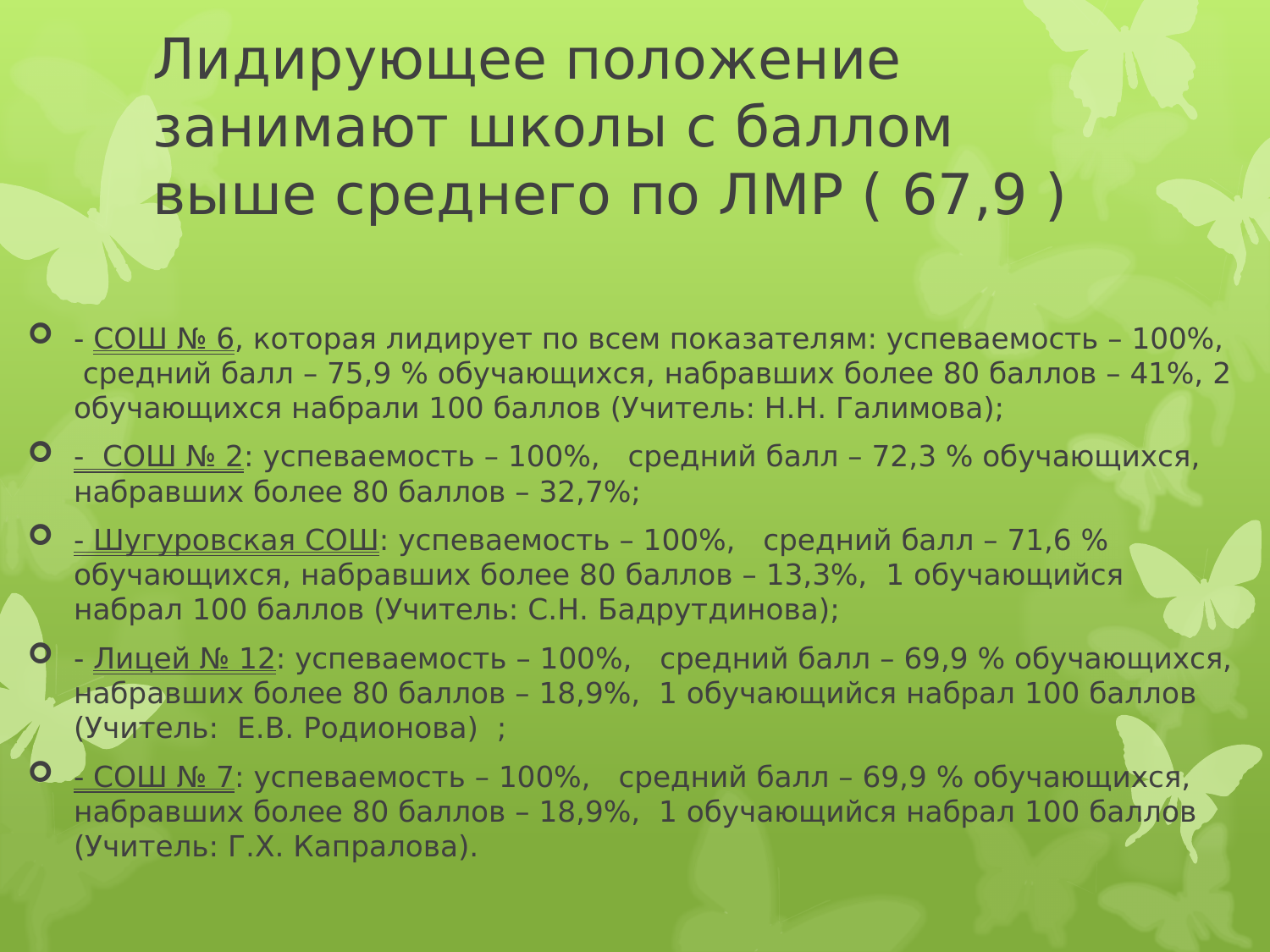

# Лидирующее положение занимают школы с баллом выше среднего по ЛМР ( 67,9 )
- СОШ № 6, которая лидирует по всем показателям: успеваемость – 100%,   средний балл – 75,9 % обучающихся, набравших более 80 баллов – 41%, 2 обучающихся набрали 100 баллов (Учитель: Н.Н. Галимова);
-  СОШ № 2: успеваемость – 100%,   средний балл – 72,3 % обучающихся, набравших более 80 баллов – 32,7%;
- Шугуровская СОШ: успеваемость – 100%,   средний балл – 71,6 % обучающихся, набравших более 80 баллов – 13,3%,  1 обучающийся набрал 100 баллов (Учитель: С.Н. Бадрутдинова);
- Лицей № 12: успеваемость – 100%,   средний балл – 69,9 % обучающихся, набравших более 80 баллов – 18,9%,  1 обучающийся набрал 100 баллов (Учитель:  Е.В. Родионова)  ;
- СОШ № 7: успеваемость – 100%,   средний балл – 69,9 % обучающихся, набравших более 80 баллов – 18,9%,  1 обучающийся набрал 100 баллов (Учитель: Г.Х. Капралова).